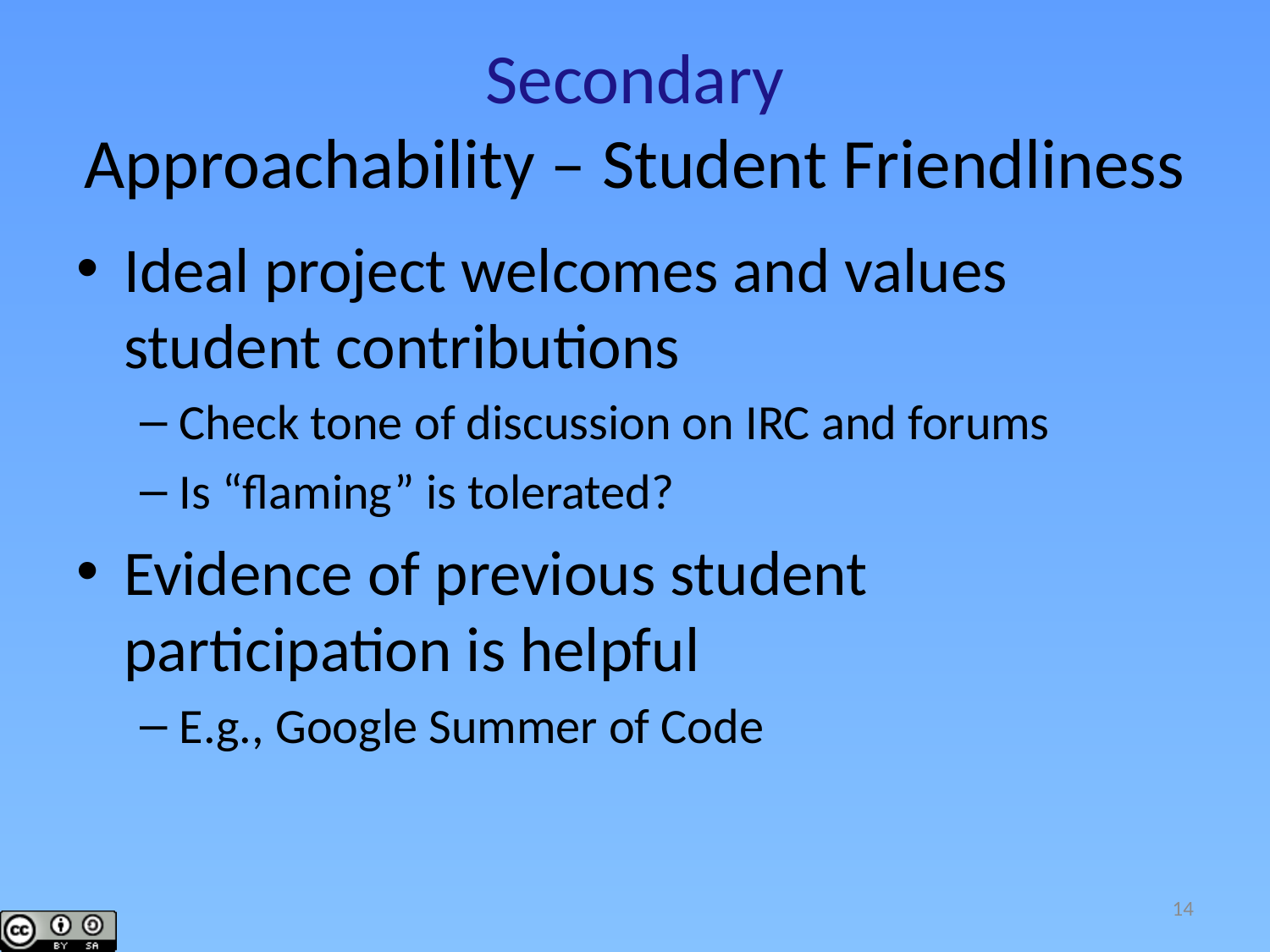

# Secondary Approachability – Student Friendliness
Ideal project welcomes and values student contributions
Check tone of discussion on IRC and forums
Is “flaming” is tolerated?
Evidence of previous student participation is helpful
E.g., Google Summer of Code
14